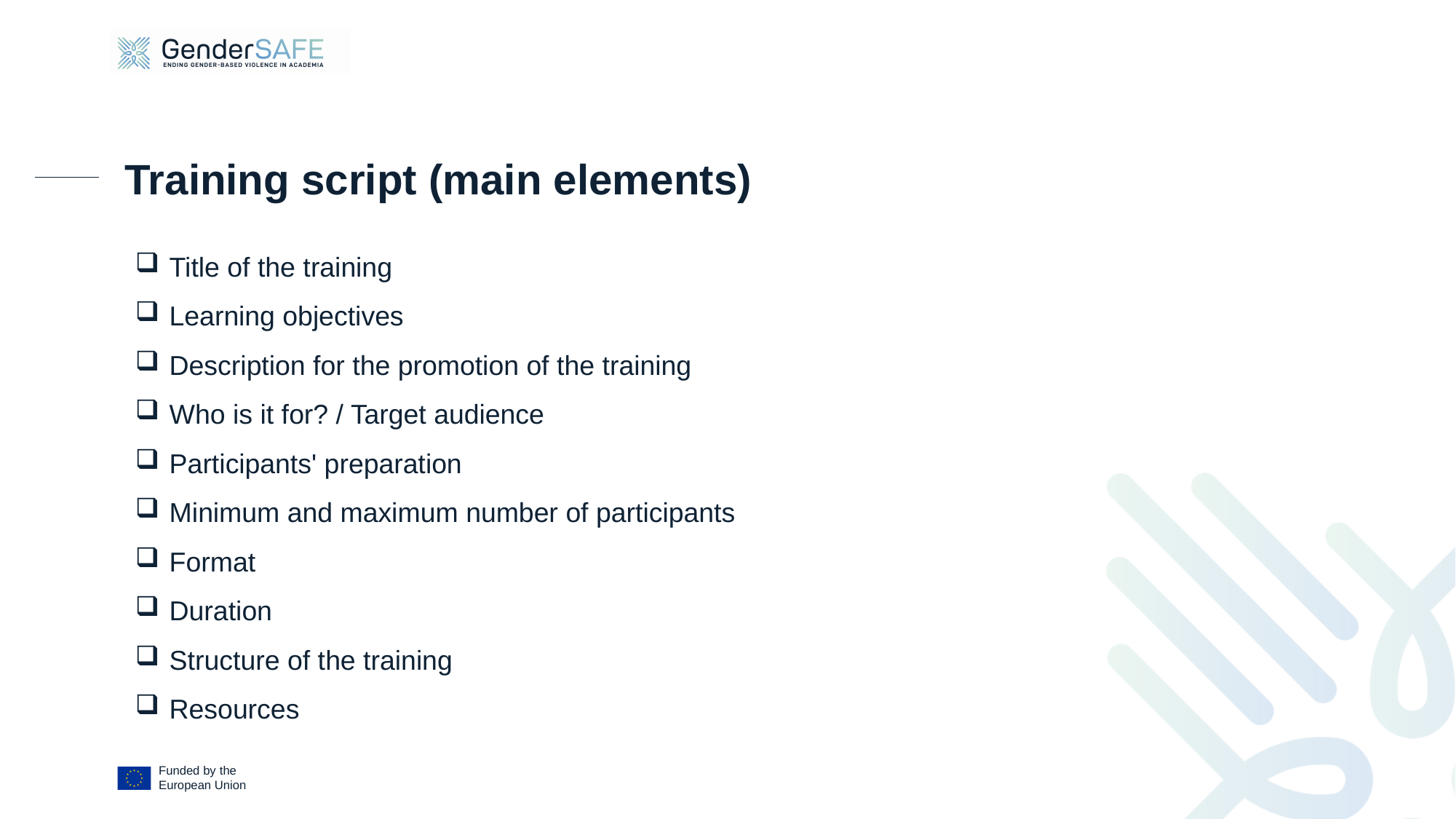

# Training script (main elements)
Title of the training
Learning objectives
Description for the promotion of the training
Who is it for? / Target audience
Participants' preparation
Minimum and maximum number of participants
Format
Duration
Structure of the training
Resources